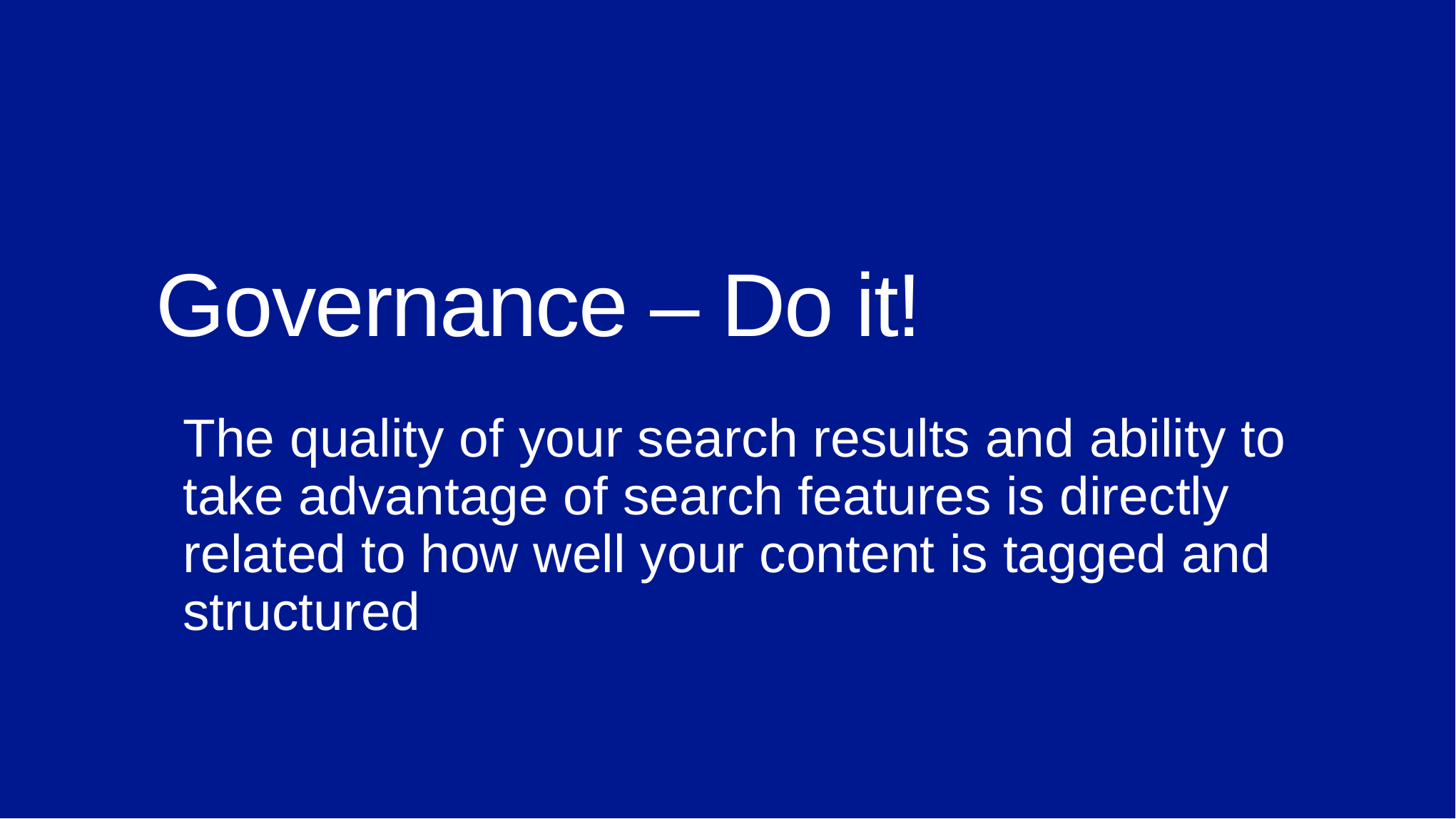

# Governance – Do it!
The quality of your search results and ability to take advantage of search features is directly related to how well your content is tagged and structured